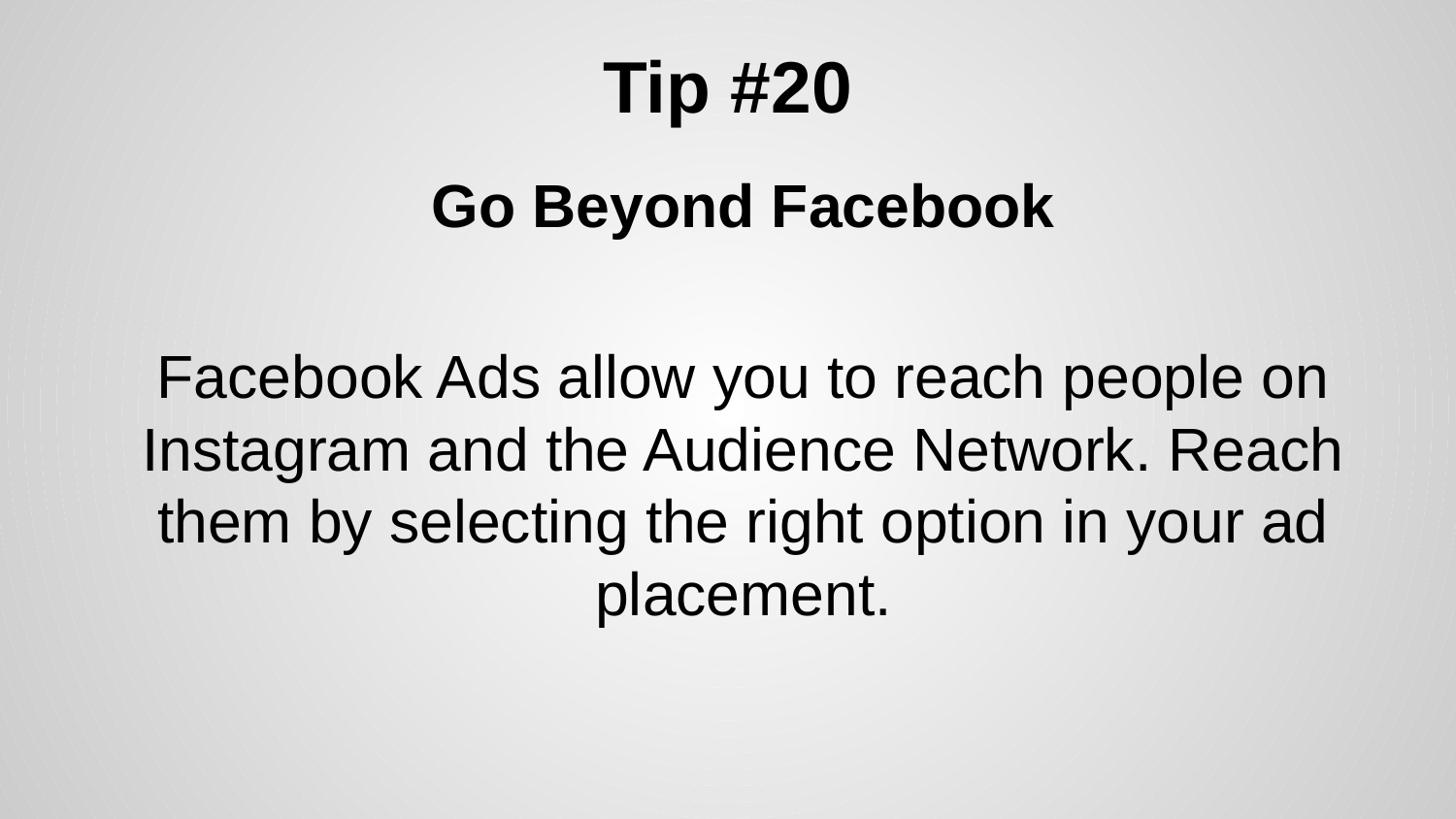

# Tip #20

Go Beyond Facebook

Facebook Ads allow you to reach people on Instagram and the Audience Network. Reach them by selecting the right option in your ad placement.